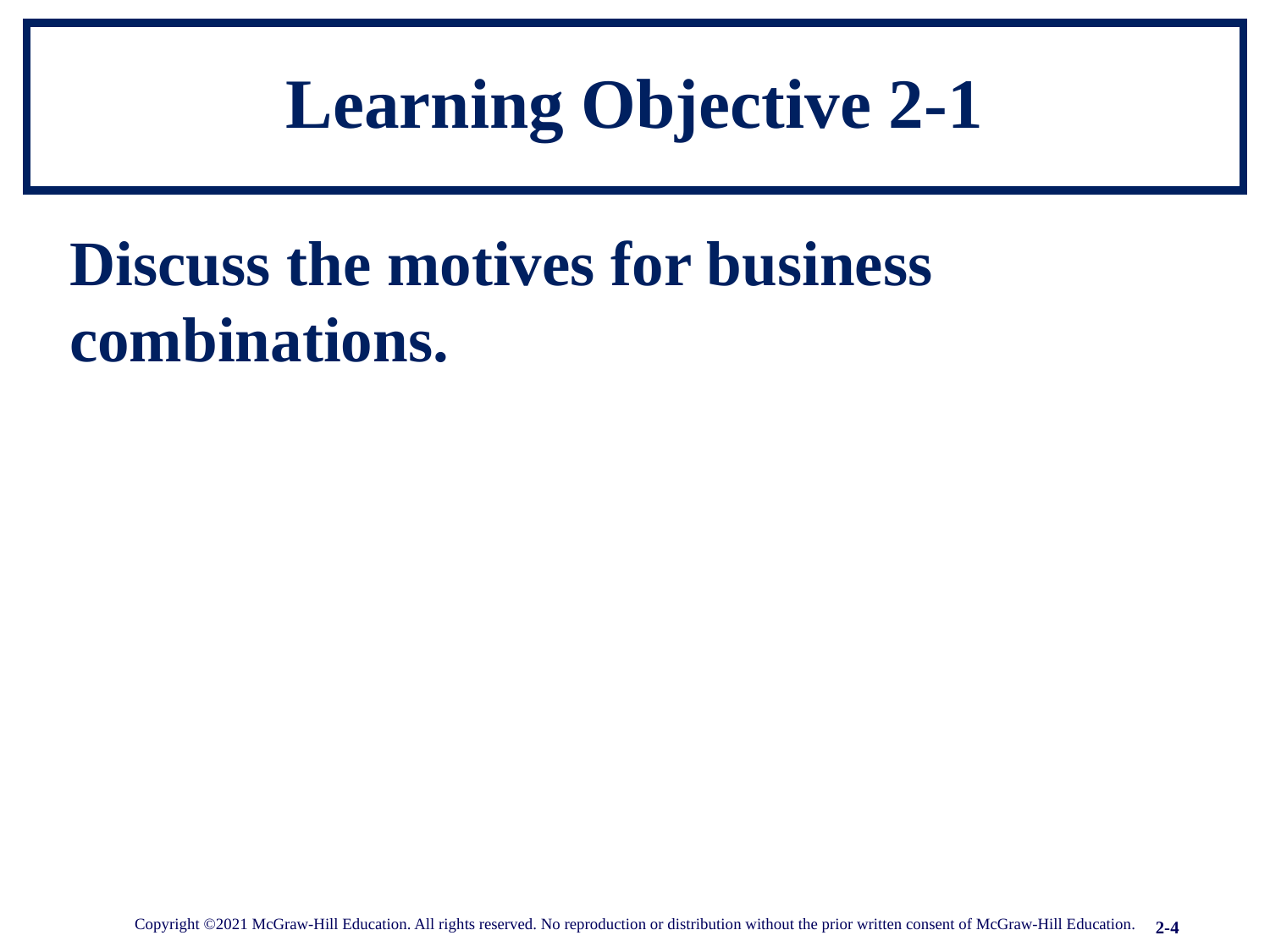

# Learning Objective 2-1
Discuss the motives for business combinations.
Copyright ©2021 McGraw-Hill Education. All rights reserved. No reproduction or distribution without the prior written consent of McGraw-Hill Education.
2-4